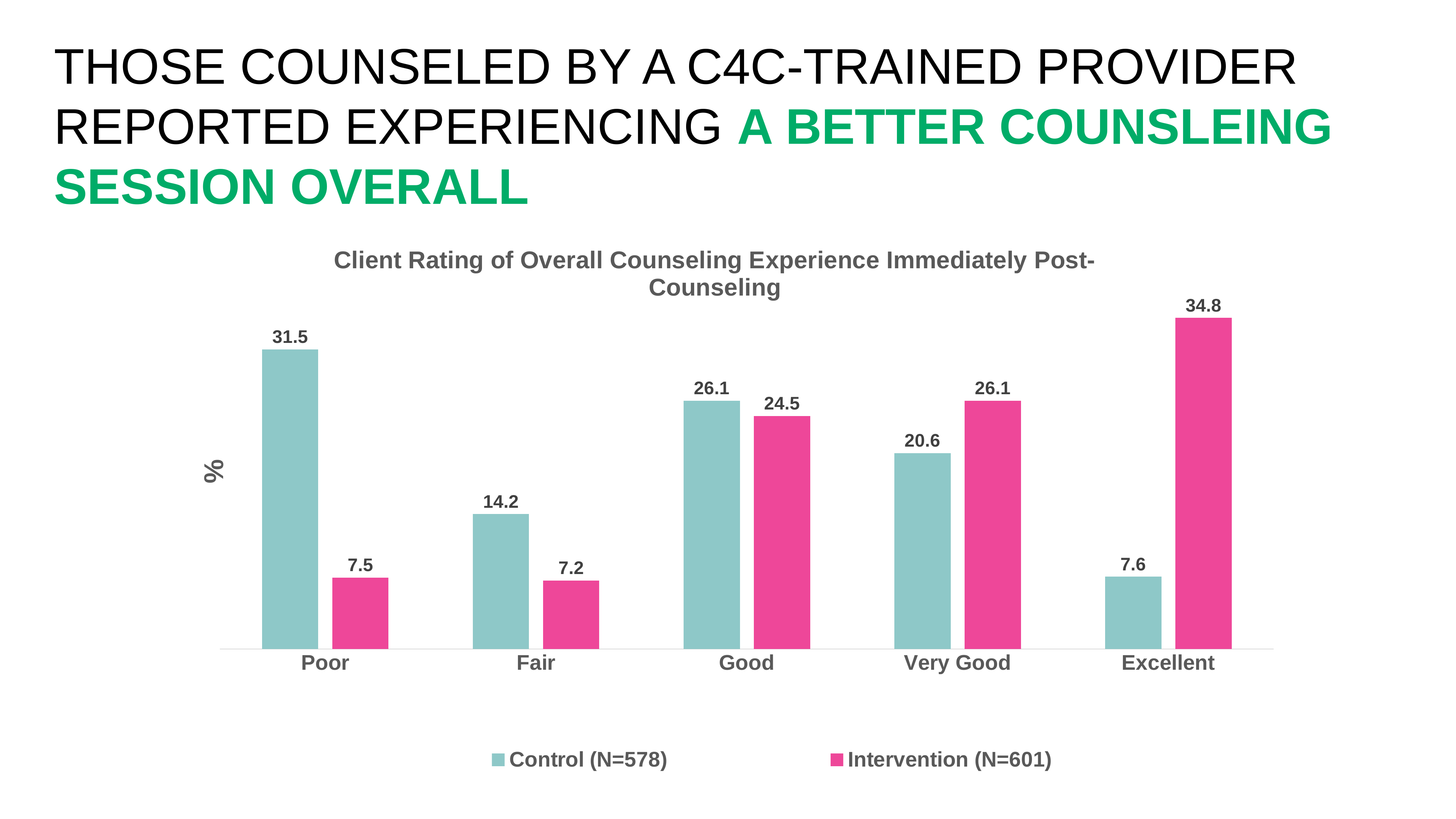

THOSE COUNSELED BY A C4C-TRAINED PROVIDER REPORTED EXPERIENCING A BETTER COUNSLEING SESSION OVERALL

### Chart: Client Rating of Overall Counseling Experience Immediately Post-Counseling

| Category | Control (N=578) | Intervention (N=601) |
|---|---|---|
| Poor | 31.5 | 7.5 |
| Fair | 14.2 | 7.2 |
| Good | 26.1 | 24.5 |
| Very Good | 20.6 | 26.1 |
| Excellent | 7.6 | 34.8 |